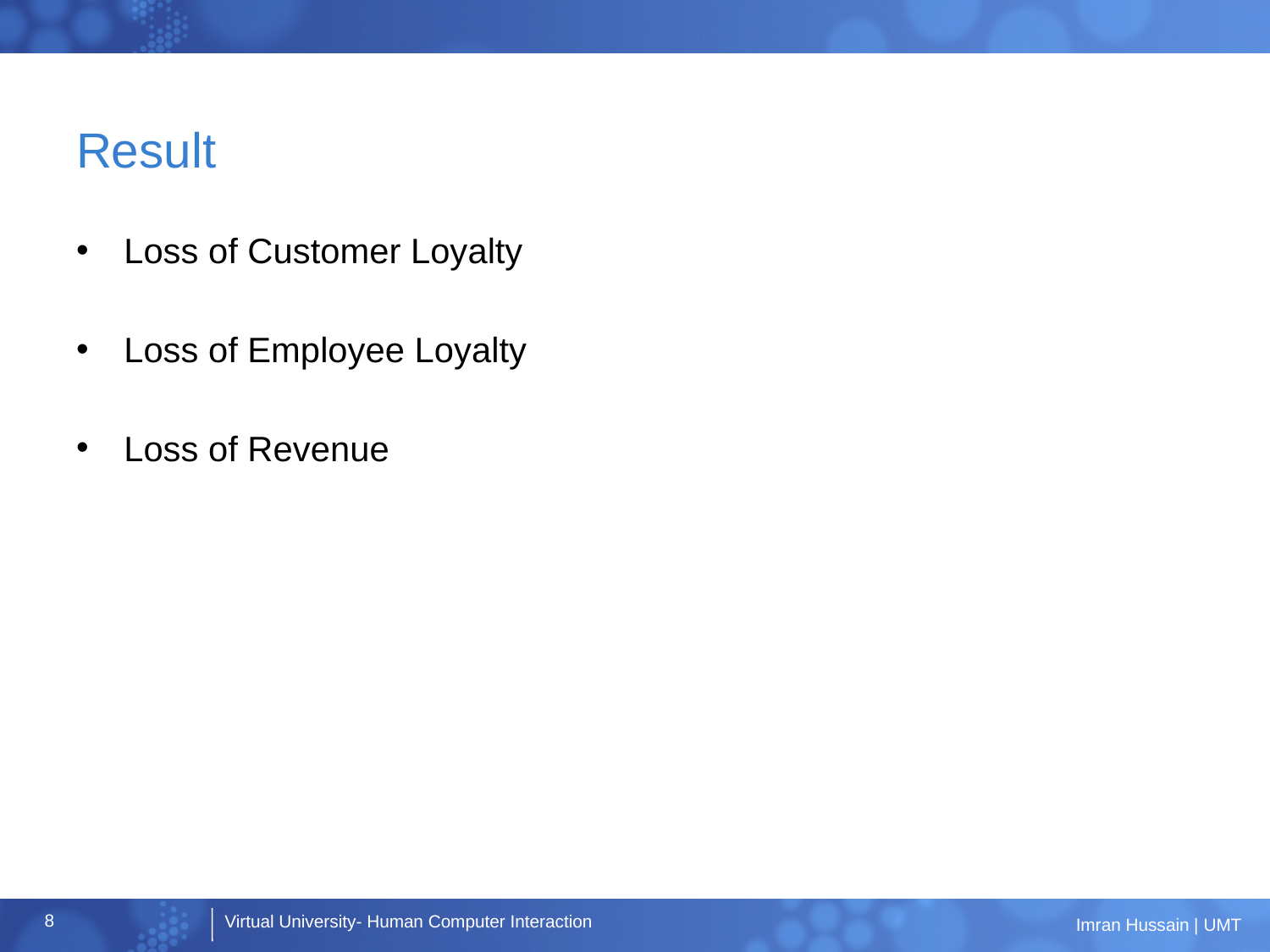

# Result
Loss of Customer Loyalty

Loss of Employee Loyalty

Loss of Revenue